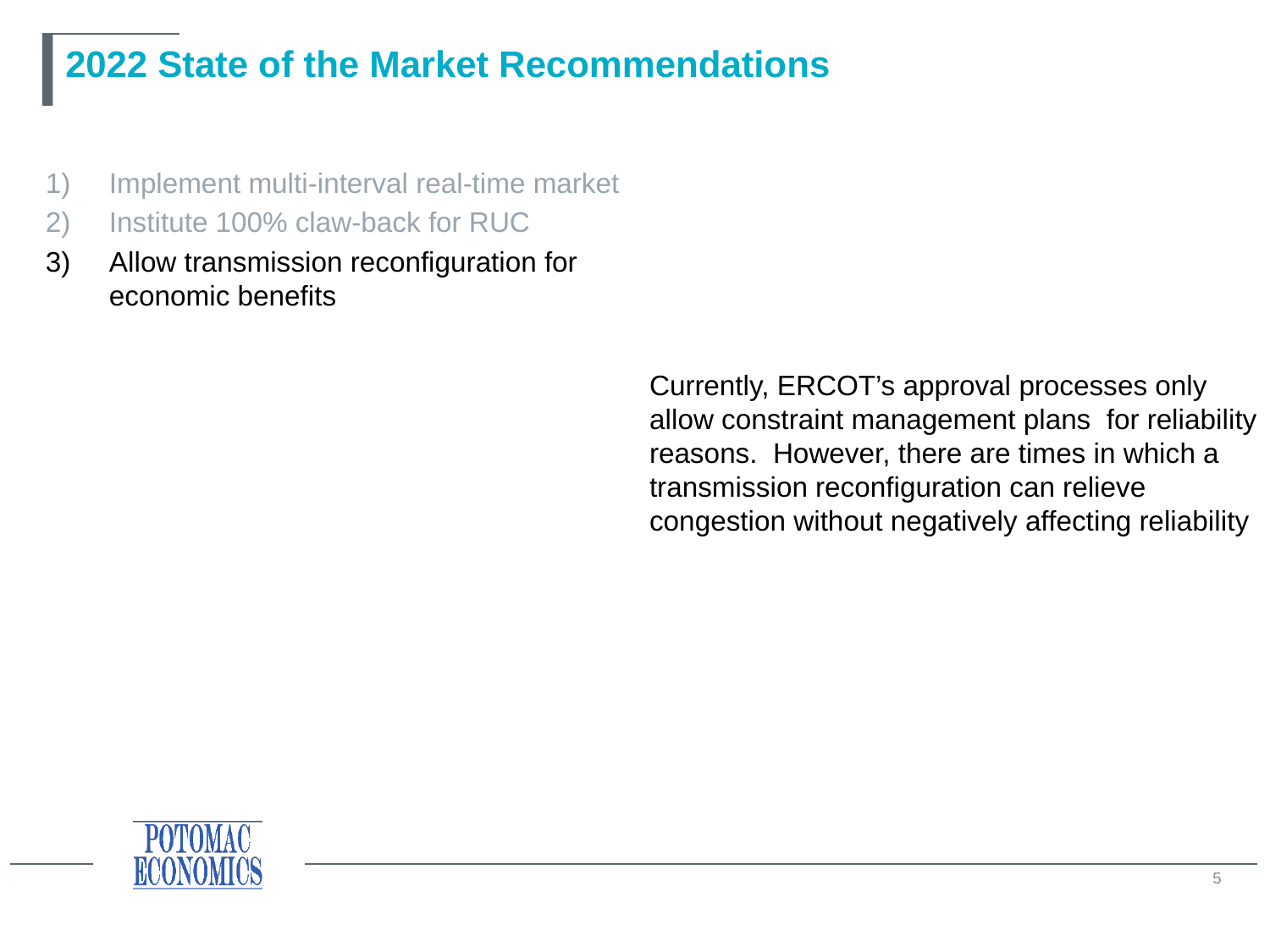

# 2022 State of the Market Recommendations
Implement multi-interval real-time market
Institute 100% claw-back for RUC
Allow transmission reconfiguration for economic benefits

Currently, ERCOT’s approval processes only allow constraint management plans  for reliability reasons.  However, there are times in which a transmission reconfiguration can relieve congestion without negatively affecting reliability
5